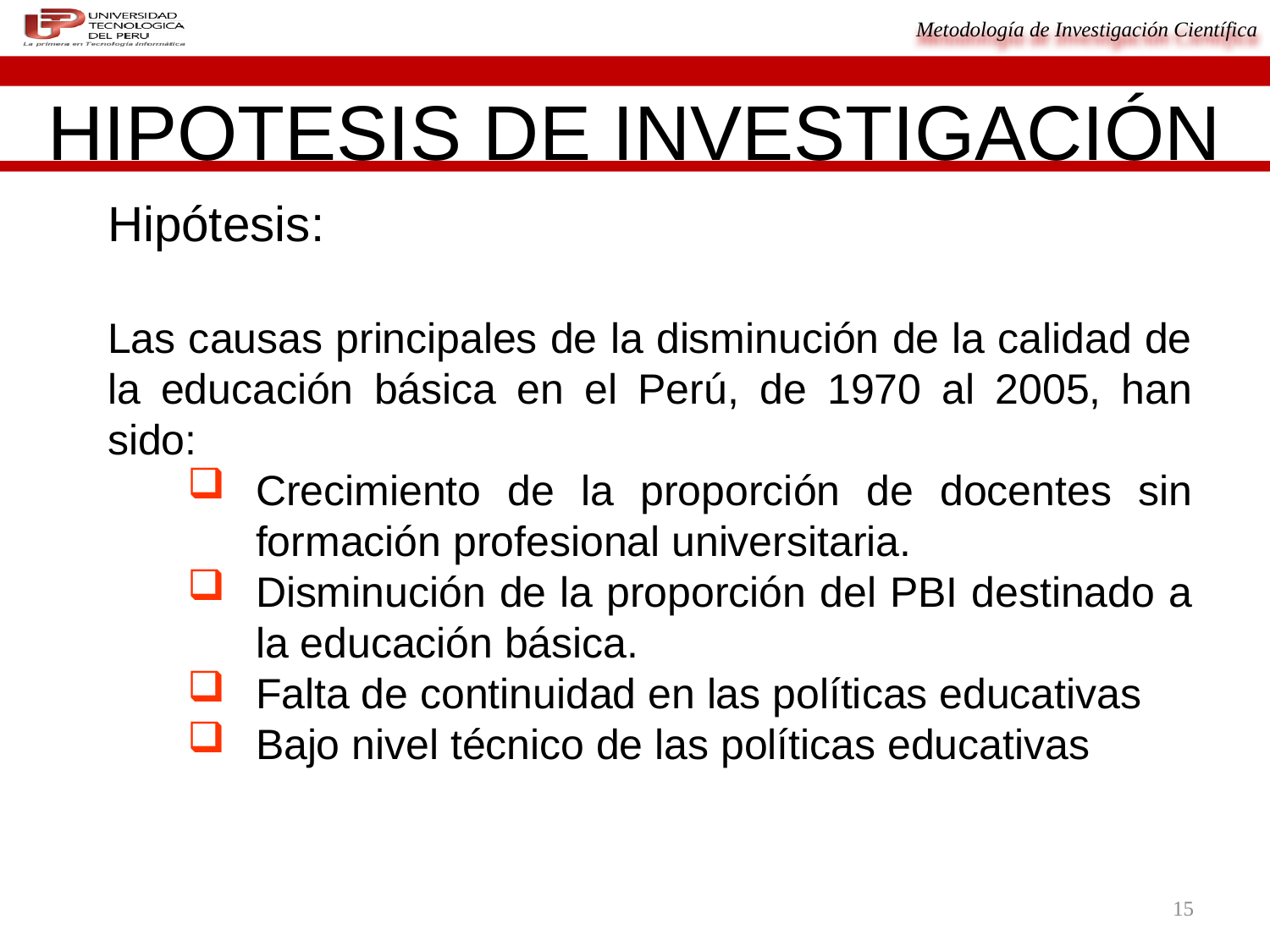

HIPOTESIS DE INVESTIGACIÓN
Hipótesis:

Las causas principales de la disminución de la calidad de la educación básica en el Perú, de 1970 al 2005, han sido:
Crecimiento de la proporción de docentes sin formación profesional universitaria.
Disminución de la proporción del PBI destinado a la educación básica.
Falta de continuidad en las políticas educativas
Bajo nivel técnico de las políticas educativas
15